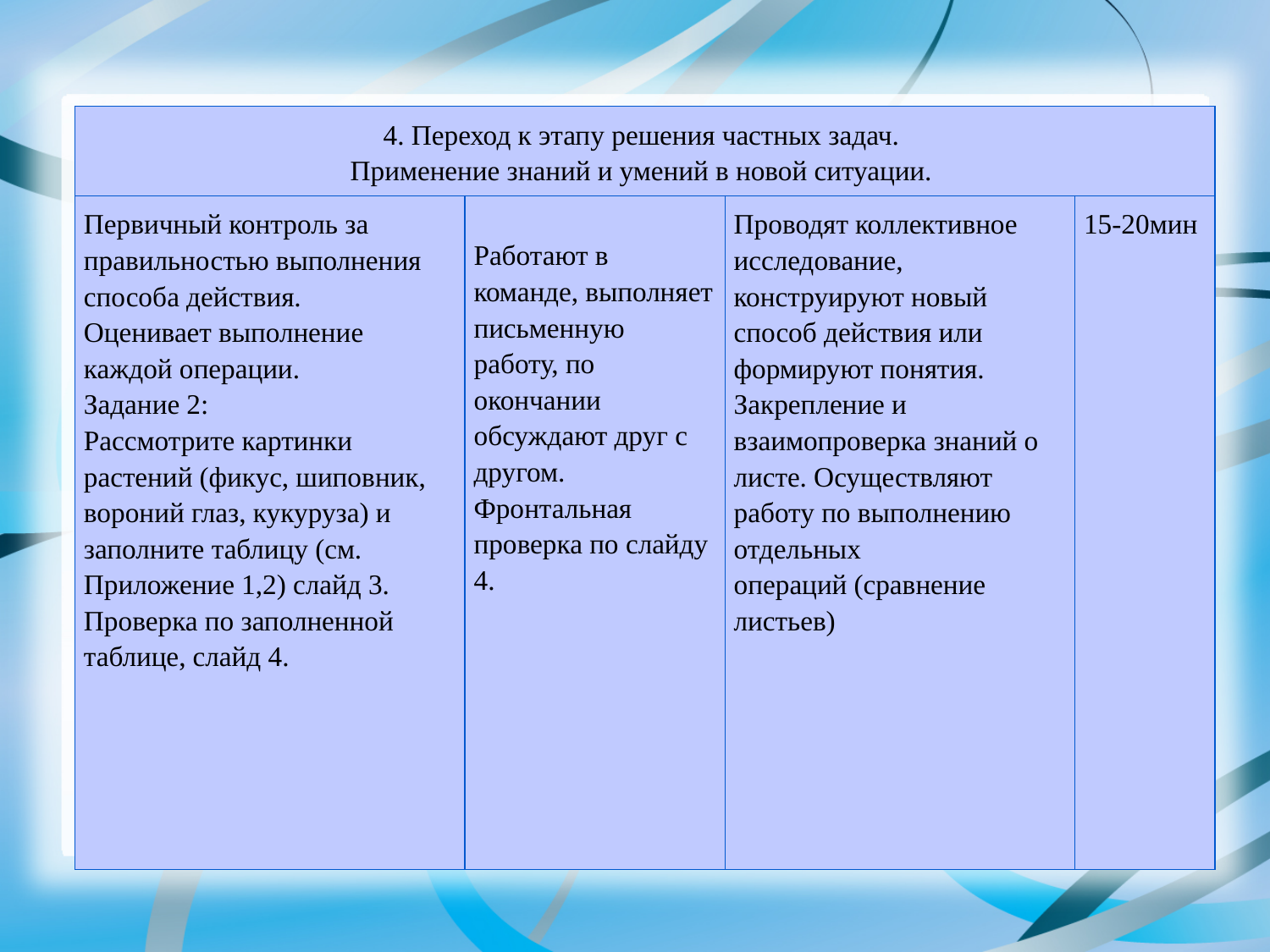

| 4. Переход к этапу решения частных задач. Применение знаний и умений в новой ситуации. |  |  |  |
| --- | --- | --- | --- |
| Первичный контроль за правильностью выполнения способа действия. Оценивает выполнение каждой операции. Задание 2: Рассмотрите картинки растений (фикус, шиповник, вороний глаз, кукуруза) и заполните таблицу (см. Приложение 1,2) слайд 3. Проверка по заполненной таблице, слайд 4. | Работают в команде, выполняет письменную работу, по окончании обсуждают друг с другом. Фронтальная проверка по слайду 4. | Проводят коллективное исследование, конструируют новый способ действия или формируют понятия. Закрепление и взаимопроверка знаний о листе. Осуществляют работу по выполнению отдельных операций (сравнение листьев) | 15-20мин |